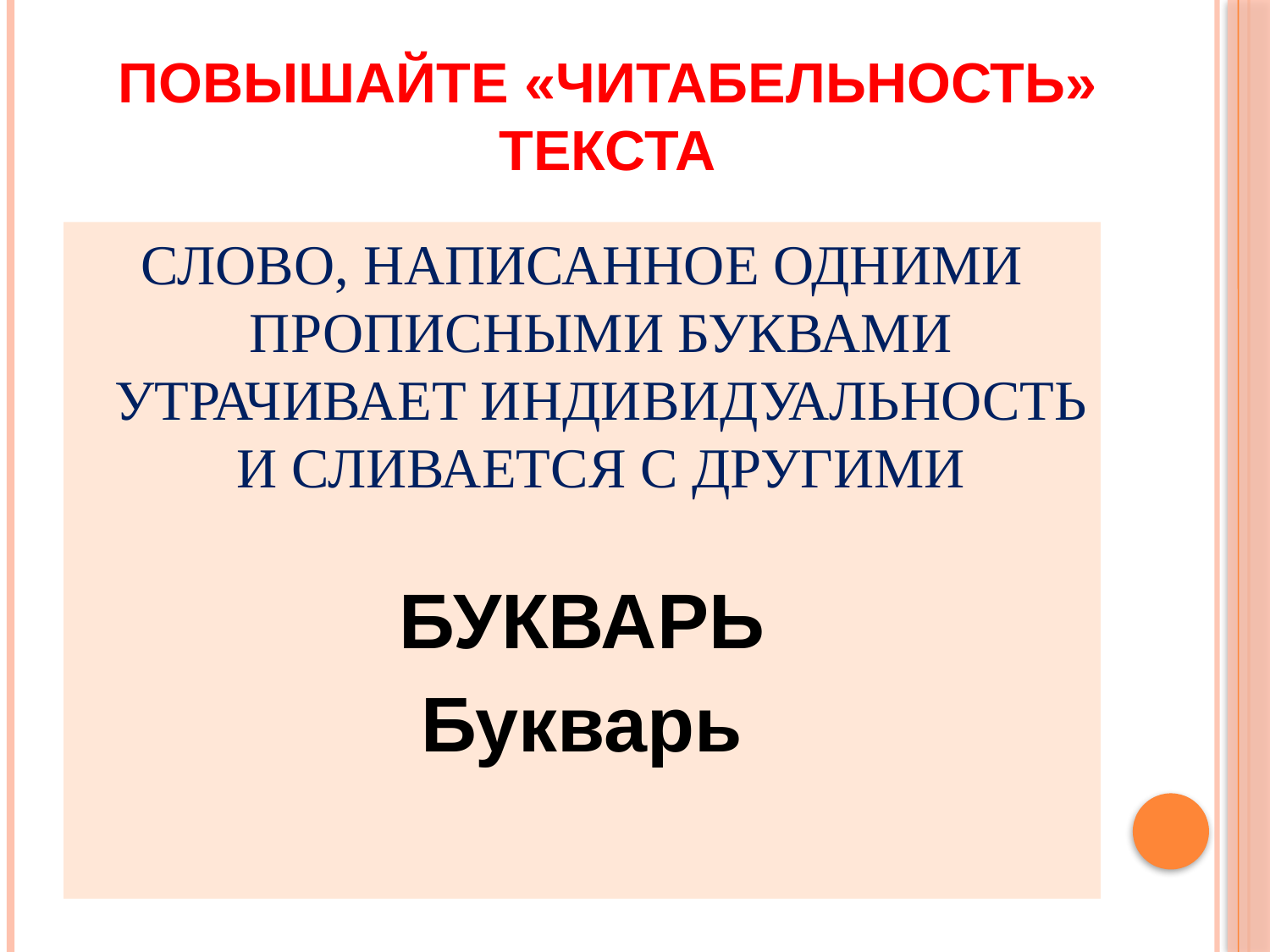

# Повышайте «читабельность» текста
СЛОВО, НАПИСАННОЕ ОДНИМИ ПРОПИСНЫМИ БУКВАМИ УТРАЧИВАЕТ ИНДИВИДУАЛЬНОСТЬ И СЛИВАЕТСЯ С ДРУГИМИ

БУКВАРЬ
Букварь